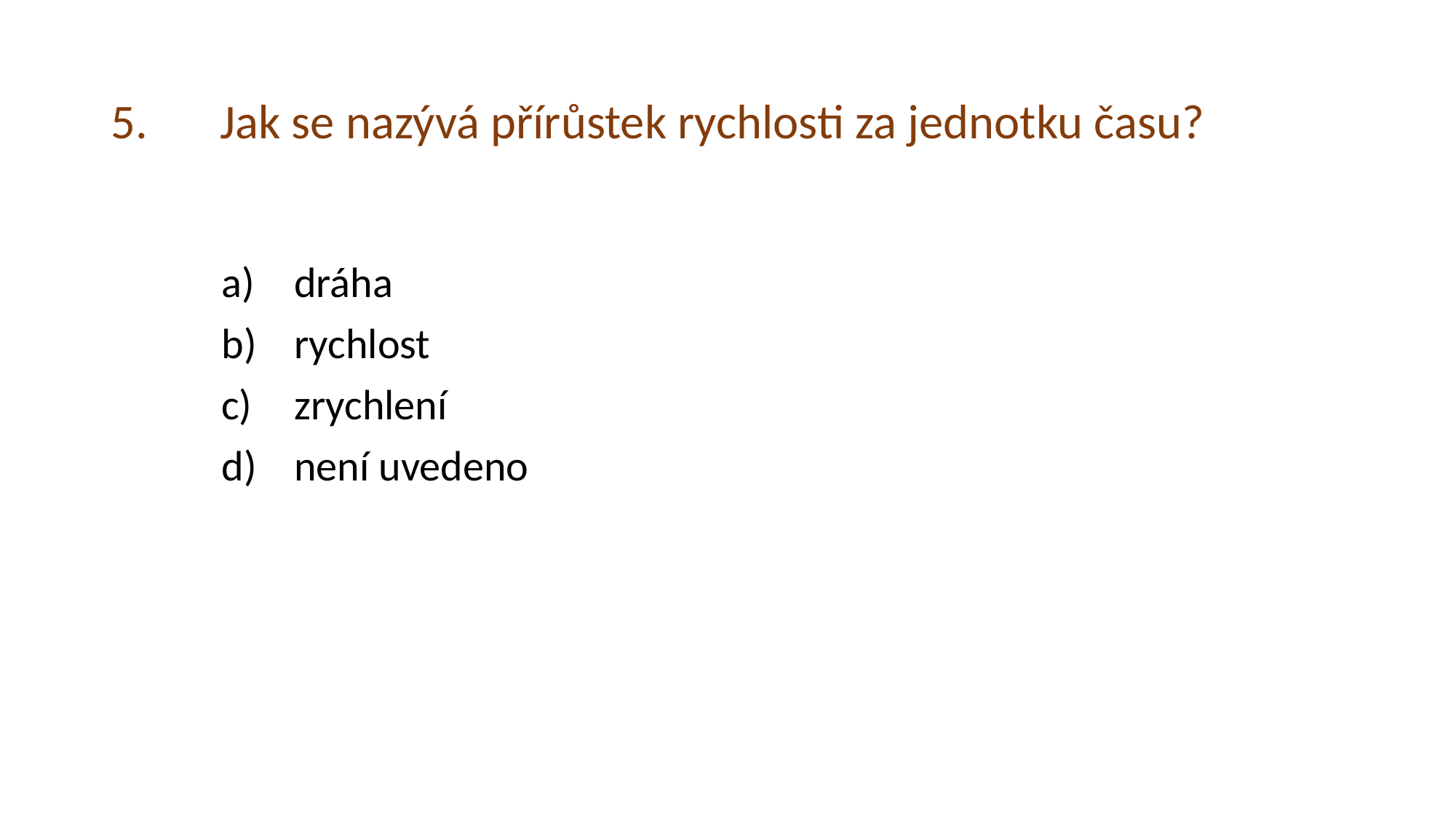

# 5.	Jak se nazývá přírůstek rychlosti za jednotku času?
dráha
rychlost
zrychlení
není uvedeno